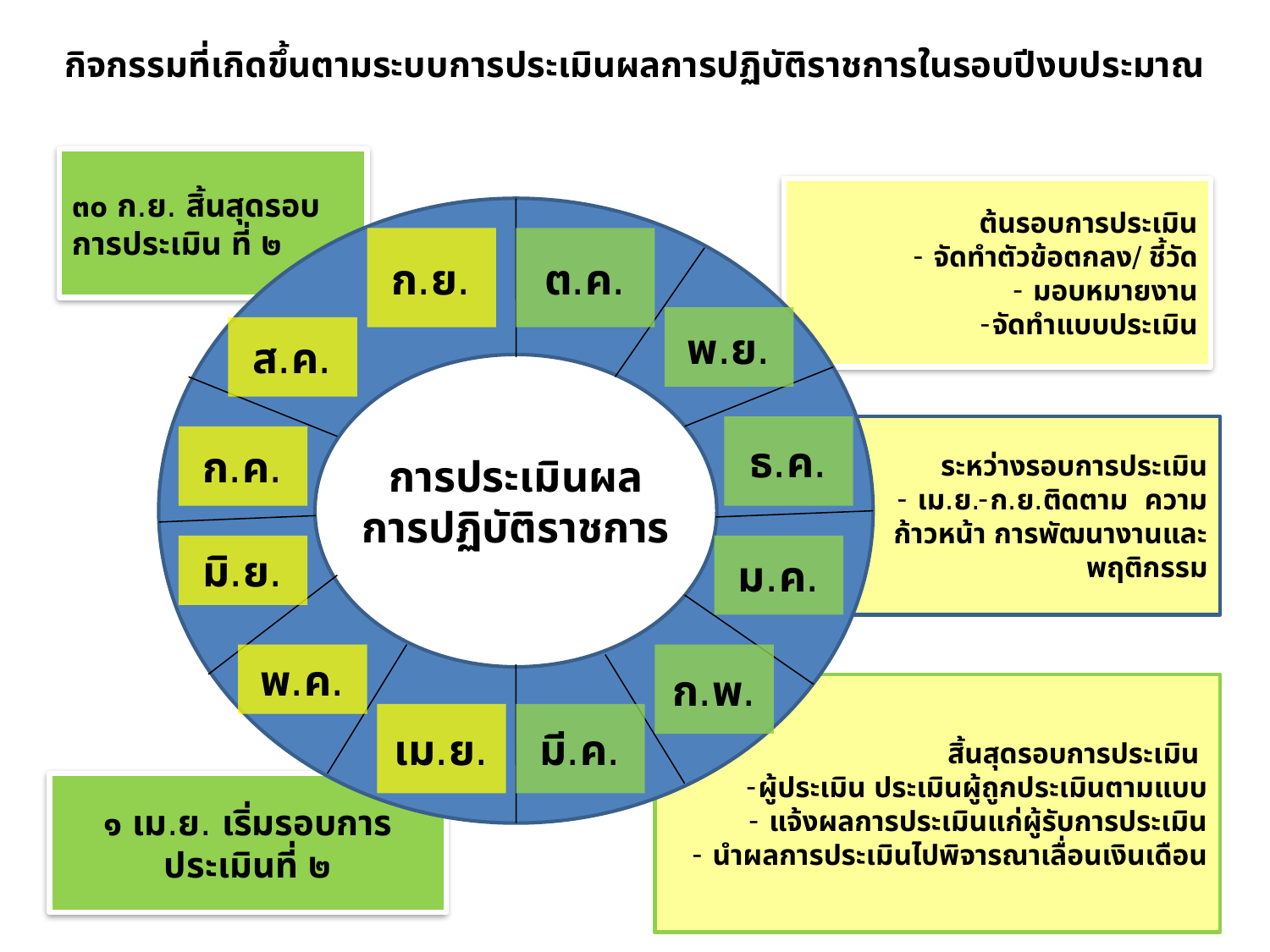

# กิจกรรมที่เกิดขึ้นตามระบบการประเมินผลการปฏิบัติราชการในรอบปีงบประมาณ
๓๐ ก.ย. สิ้นสุดรอบการประเมิน ที่ ๒
ต้นรอบการประเมิน
 - จัดทำตัวข้อตกลง/ชี้วัด
 - มอบหมายงาน
 -จัดทำแบบประเมิน

ก.ย.
ต.ค.
พ.ย.
ส.ค.
ธ.ค.
ก.ค.
มิ.ย.
ม.ค.
พ.ค.
ก.พ.
เม.ย.
มี.ค.
ระหว่างรอบการประเมิน
 - เม.ย.-ก.ย.ติดตาม  ความก้าวหน้า การพัฒนางานและพฤติกรรม
การประเมินผลการปฏิบัติราชการ
สิ้นสุดรอบการประเมิน
 -ผู้ประเมิน ประเมินผู้ถูกประเมินตามแบบ
 - แจ้งผลการประเมินแก่ผู้รับการประเมิน
 - นำผลการประเมินไปพิจารณาเลื่อนเงินเดือน
๑ เม.ย. เริ่มรอบการประเมินที่ ๒